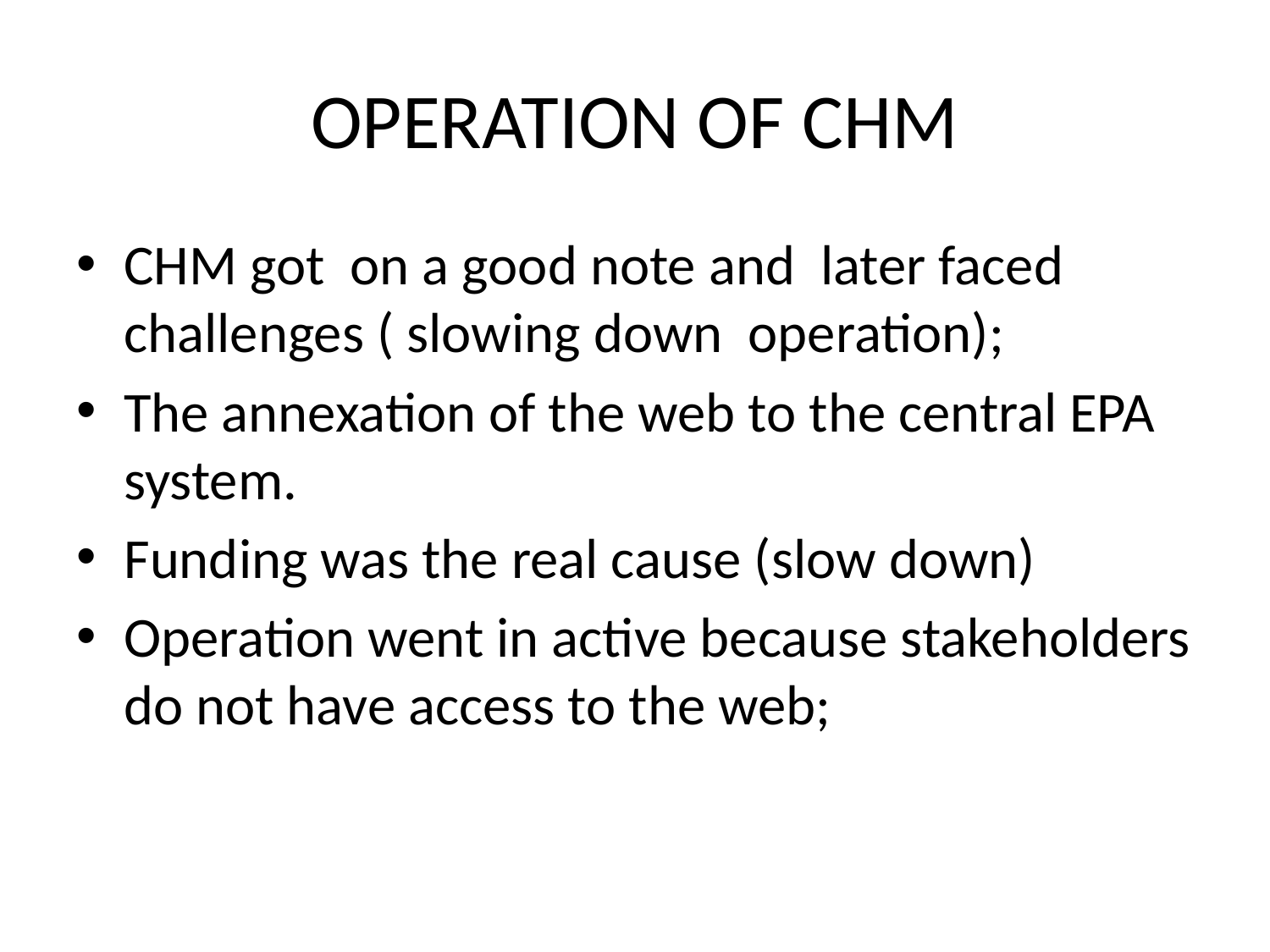

# OPERATION OF CHM
CHM got  on a good note and  later faced  challenges ( slowing down  operation);
The annexation of the web to the central EPA system.
Funding was the real cause (slow down)
Operation went in active because stakeholders do not have access to the web;